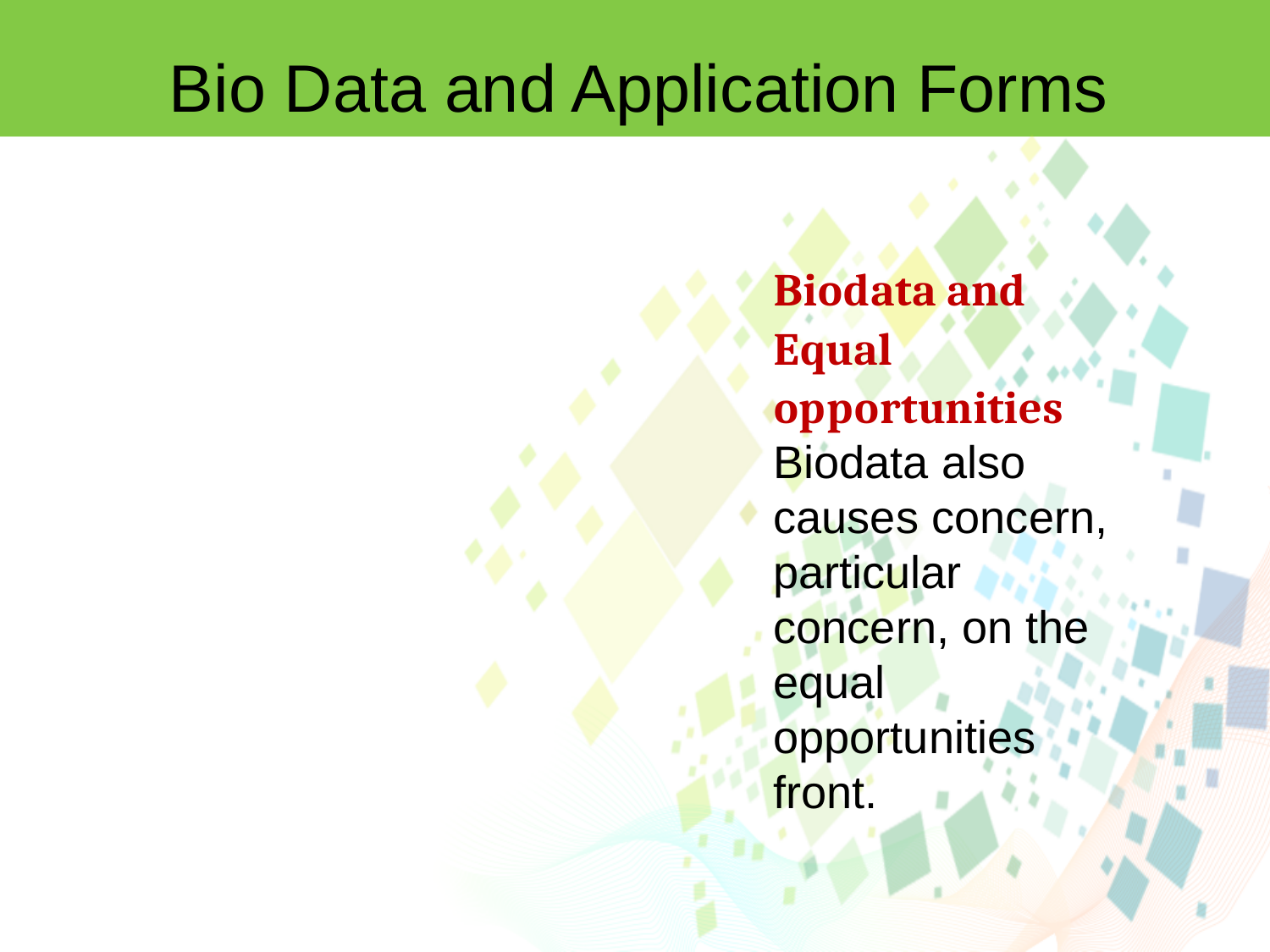

Bio Data and Application Forms
Biodata and Equal opportunities
Biodata also causes concern, particular concern, on the equal opportunities front.